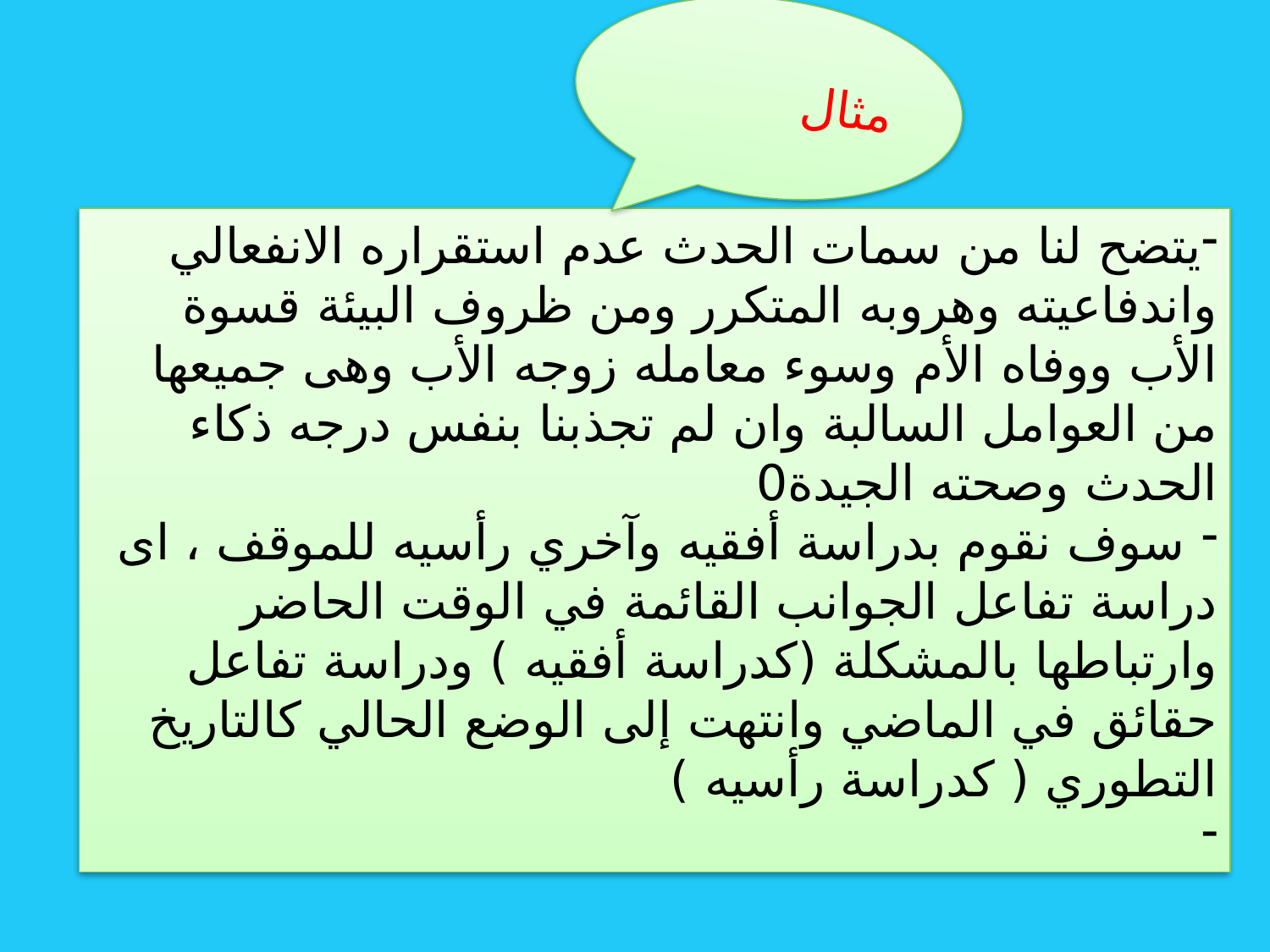

مثال
يتضح لنا من سمات الحدث عدم استقراره الانفعالي واندفاعيته وهروبه المتكرر ومن ظروف البيئة قسوة الأب ووفاه الأم وسوء معامله زوجه الأب وهى جميعها من العوامل السالبة وان لم تجذبنا بنفس درجه ذكاء الحدث وصحته الجيدة0
 سوف نقوم بدراسة أفقيه وآخري رأسيه للموقف ، اى دراسة تفاعل الجوانب القائمة في الوقت الحاضر وارتباطها بالمشكلة (كدراسة أفقيه ) ودراسة تفاعل حقائق في الماضي وانتهت إلى الوضع الحالي كالتاريخ التطوري ( كدراسة رأسيه )